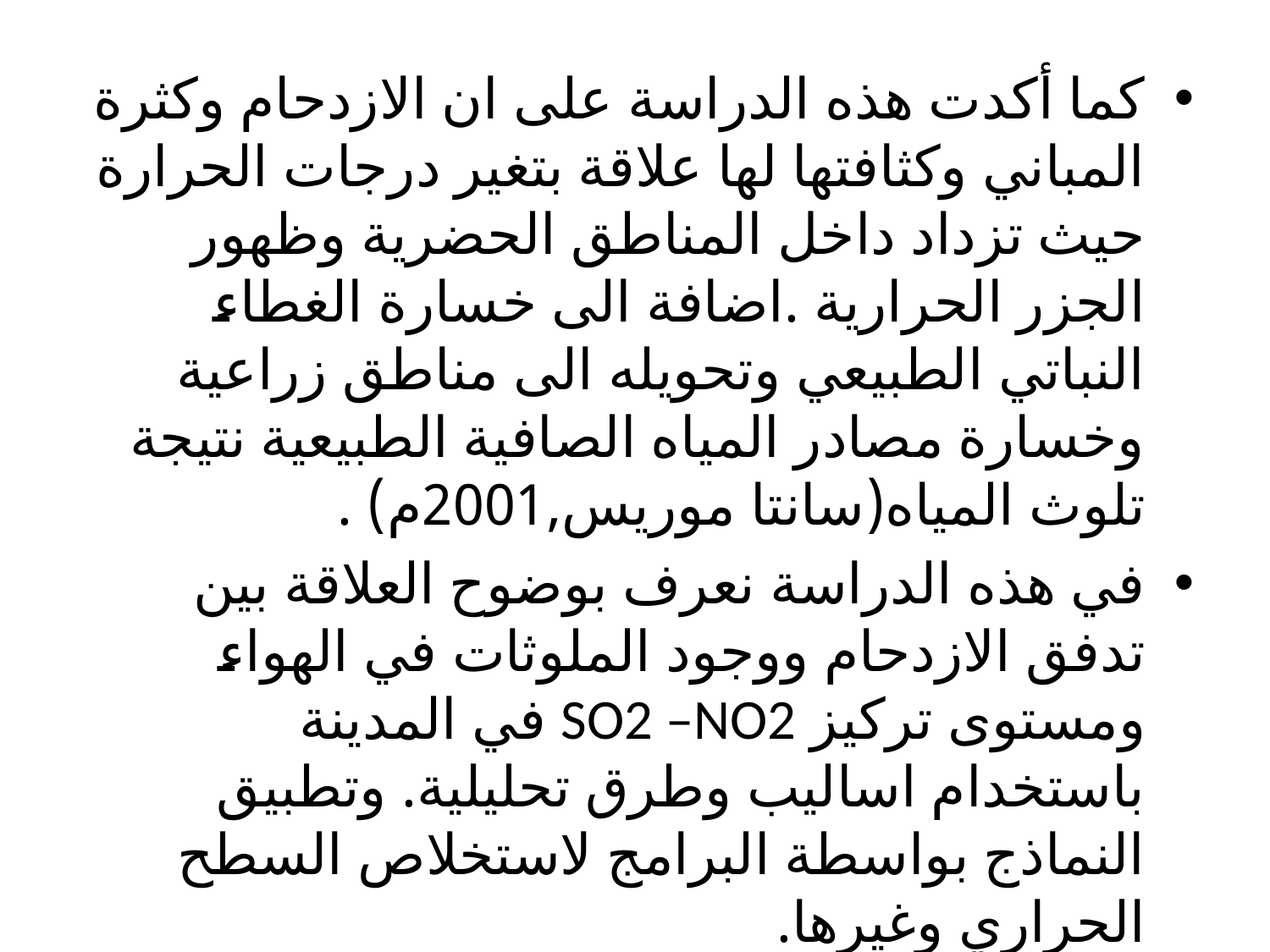

كما أكدت هذه الدراسة على ان الازدحام وكثرة المباني وكثافتها لها علاقة بتغير درجات الحرارة حيث تزداد داخل المناطق الحضرية وظهور الجزر الحرارية .اضافة الى خسارة الغطاء النباتي الطبيعي وتحويله الى مناطق زراعية وخسارة مصادر المياه الصافية الطبيعية نتيجة تلوث المياه(سانتا موريس,2001م) .
في هذه الدراسة نعرف بوضوح العلاقة بين تدفق الازدحام ووجود الملوثات في الهواء ومستوى تركيز SO2 –NO2 في المدينة باستخدام اساليب وطرق تحليلية. وتطبيق النماذج بواسطة البرامج لاستخلاص السطح الحراري وغيرها.